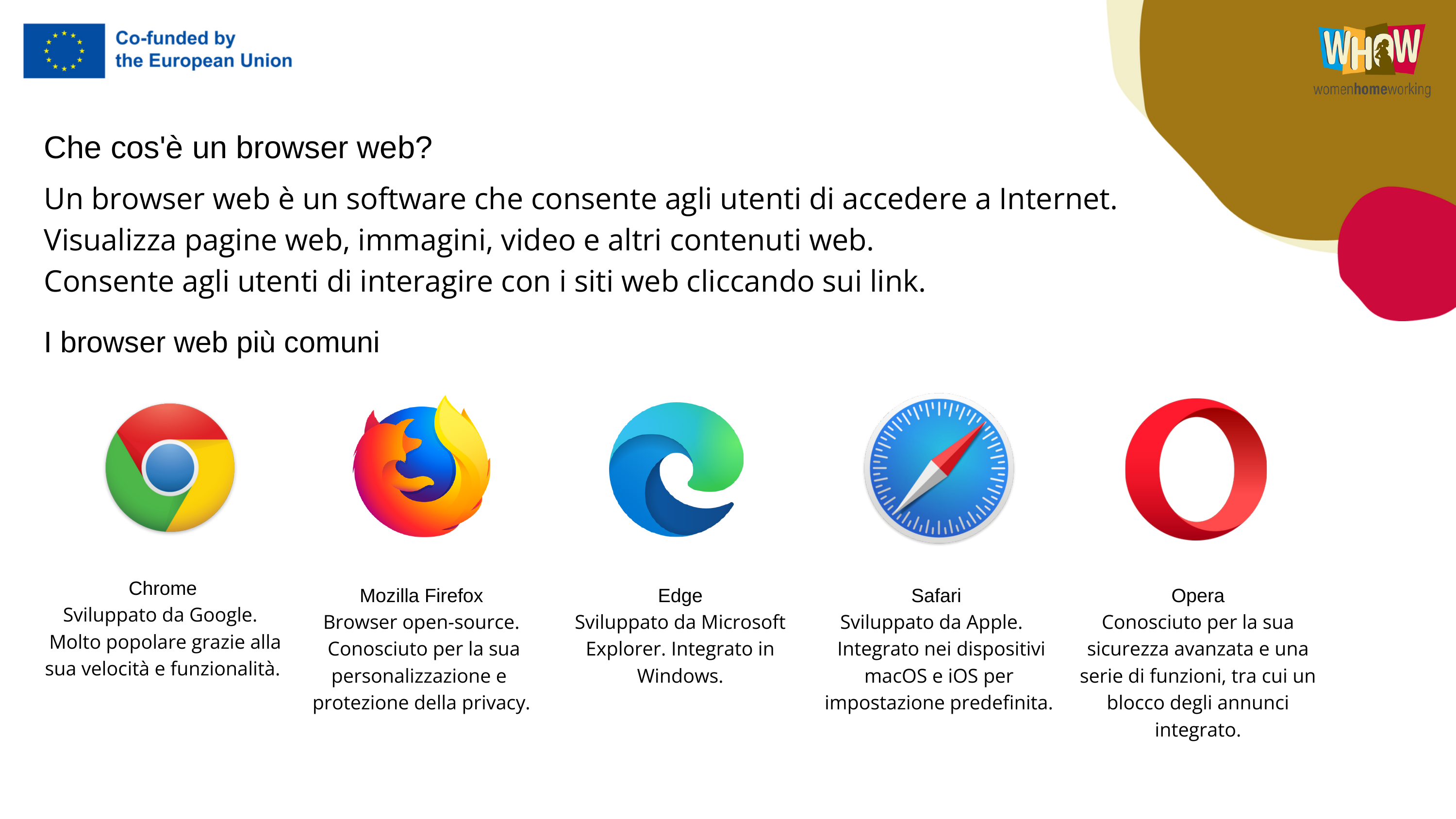

Che cos'è un browser web?
Un browser web è un software che consente agli utenti di accedere a Internet.
Visualizza pagine web, immagini, video e altri contenuti web.
Consente agli utenti di interagire con i siti web cliccando sui link.
I browser web più comuni

Chrome
Sviluppato da Google.
 Molto popolare grazie alla sua velocità e funzionalità.

Mozilla Firefox
Browser open-source.
 Conosciuto per la sua personalizzazione e
protezione della privacy.
Edge
Sviluppato da Microsoft Explorer. Integrato in Windows.
Safari
Sviluppato da Apple.
 Integrato nei dispositivi macOS e iOS per impostazione predefinita.
Opera
Conosciuto per la sua sicurezza avanzata e una serie di funzioni, tra cui un blocco degli annunci integrato.